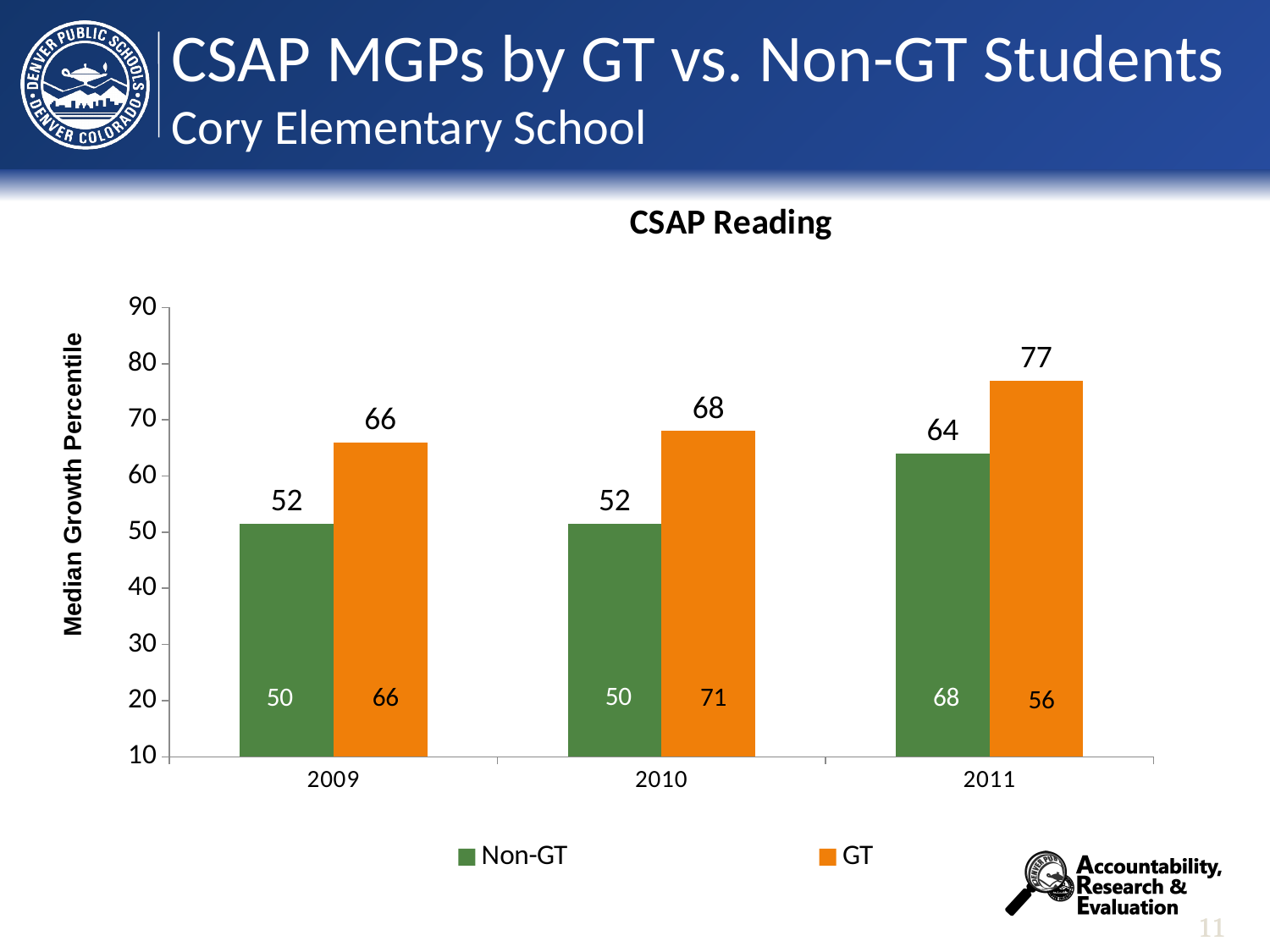

# CSAP MGPs by GT vs. Non-GT Students Cory Elementary School

### Chart

| Category | Non-GT  | GT  |
|---|---|---|
| 2009 | 51.5 | 66.0 |
| 2010 | 51.5 | 68.0 |
| 2011 | 64.0 | 77.0 |
Median Growth Percentile
11